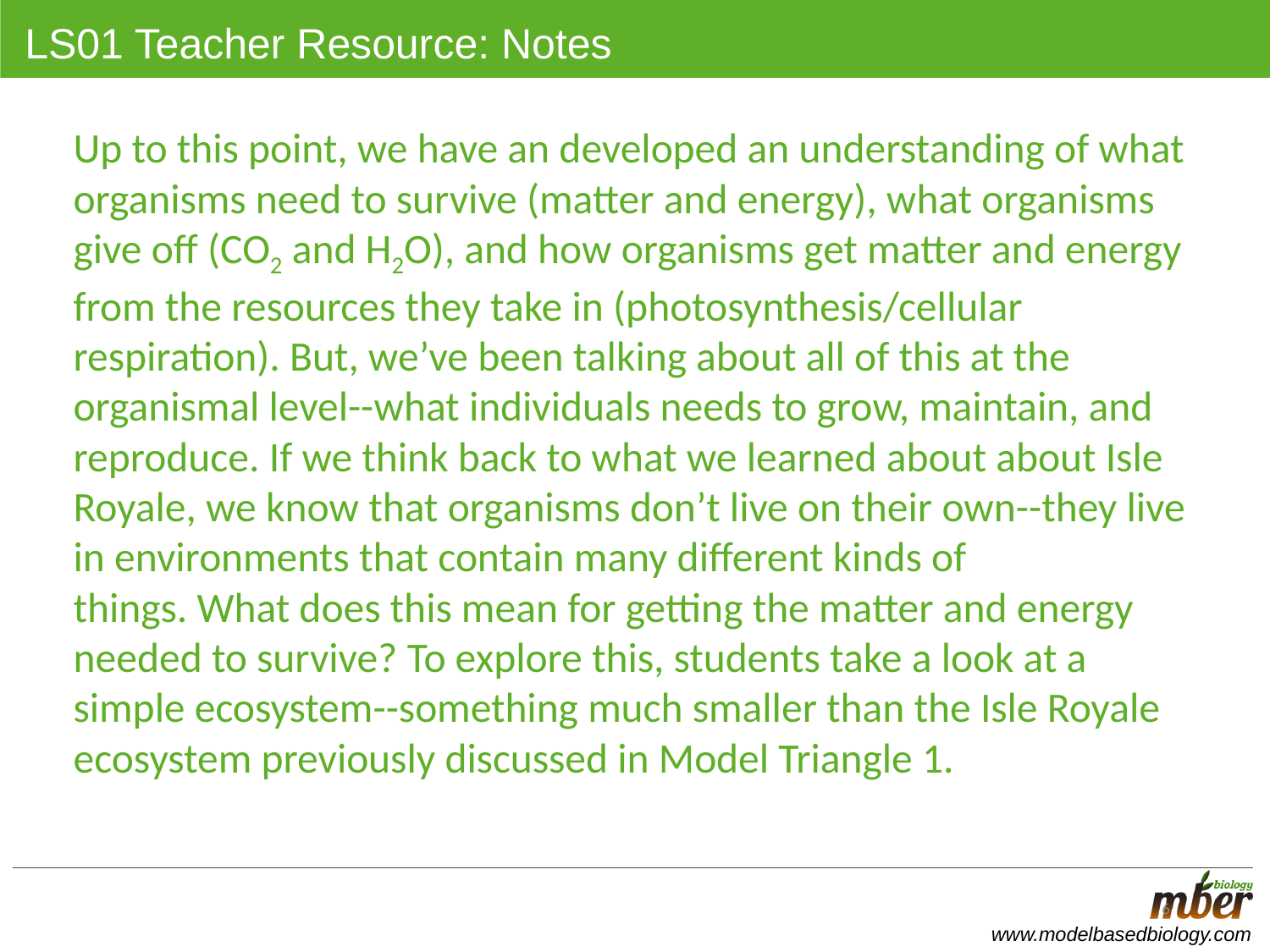

# LS01 Teacher Resource: Notes
Up to this point, we have an developed an understanding of what organisms need to survive (matter and energy), what organisms give off (CO2 and H2O), and how organisms get matter and energy from the resources they take in (photosynthesis/cellular respiration). But, we’ve been talking about all of this at the organismal level--what individuals needs to grow, maintain, and reproduce. If we think back to what we learned about about Isle Royale, we know that organisms don’t live on their own--they live in environments that contain many different kinds of things. What does this mean for getting the matter and energy needed to survive? To explore this, students take a look at a simple ecosystem--something much smaller than the Isle Royale ecosystem previously discussed in Model Triangle 1.
6